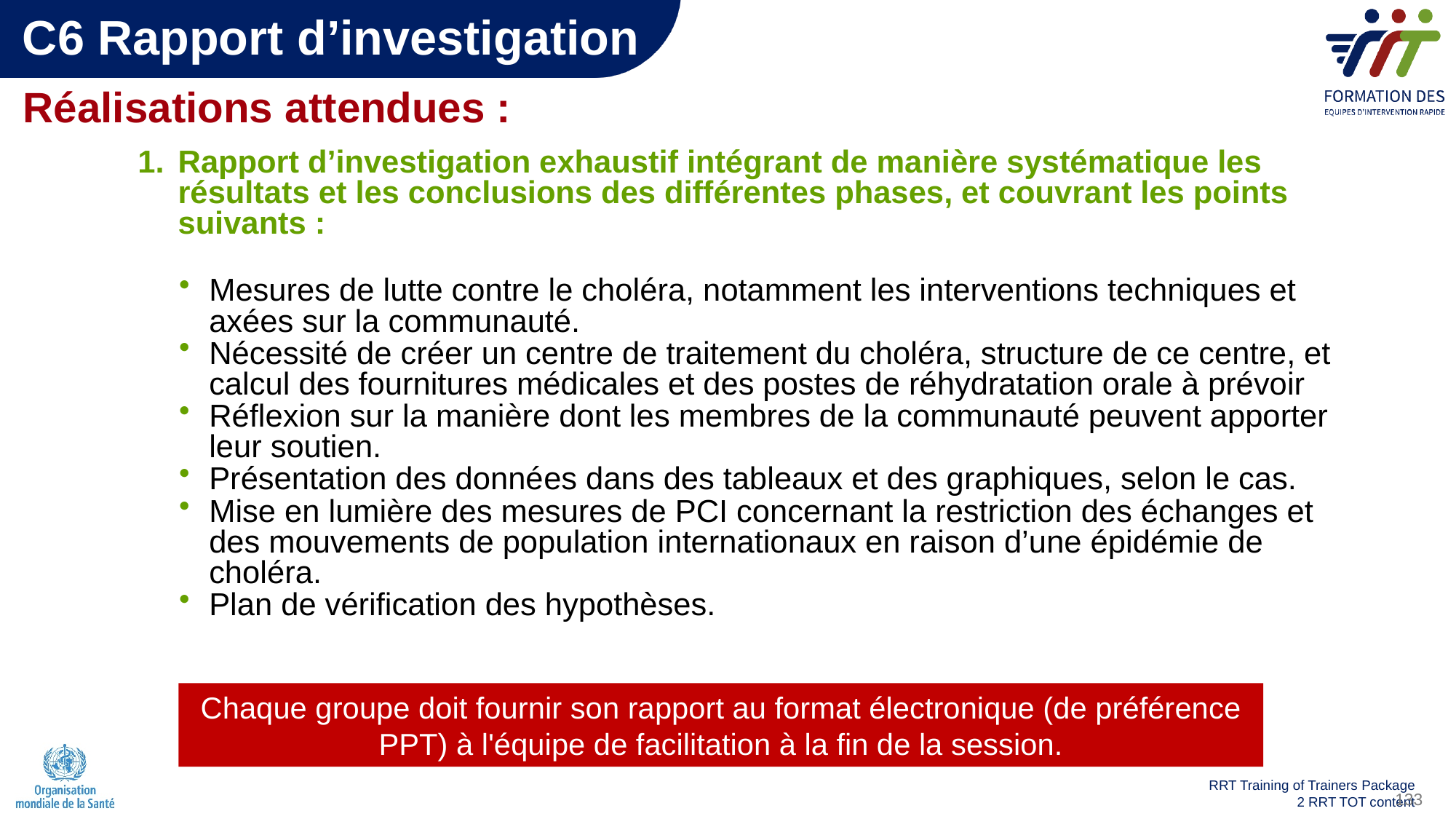

C6 Rapport d’investigation
Réalisations attendues :
Rapport d’investigation exhaustif intégrant de manière systématique les résultats et les conclusions des différentes phases, et couvrant les points suivants :

Mesures de lutte contre le choléra, notamment les interventions techniques et axées sur la communauté.
Nécessité de créer un centre de traitement du choléra, structure de ce centre, et calcul des fournitures médicales et des postes de réhydratation orale à prévoir
Réflexion sur la manière dont les membres de la communauté peuvent apporter leur soutien.
Présentation des données dans des tableaux et des graphiques, selon le cas.
Mise en lumière des mesures de PCI concernant la restriction des échanges et des mouvements de population internationaux en raison d’une épidémie de choléra.
Plan de vérification des hypothèses.

Chaque groupe doit fournir son rapport au format électronique (de préférence PPT) à l'équipe de facilitation à la fin de la session.